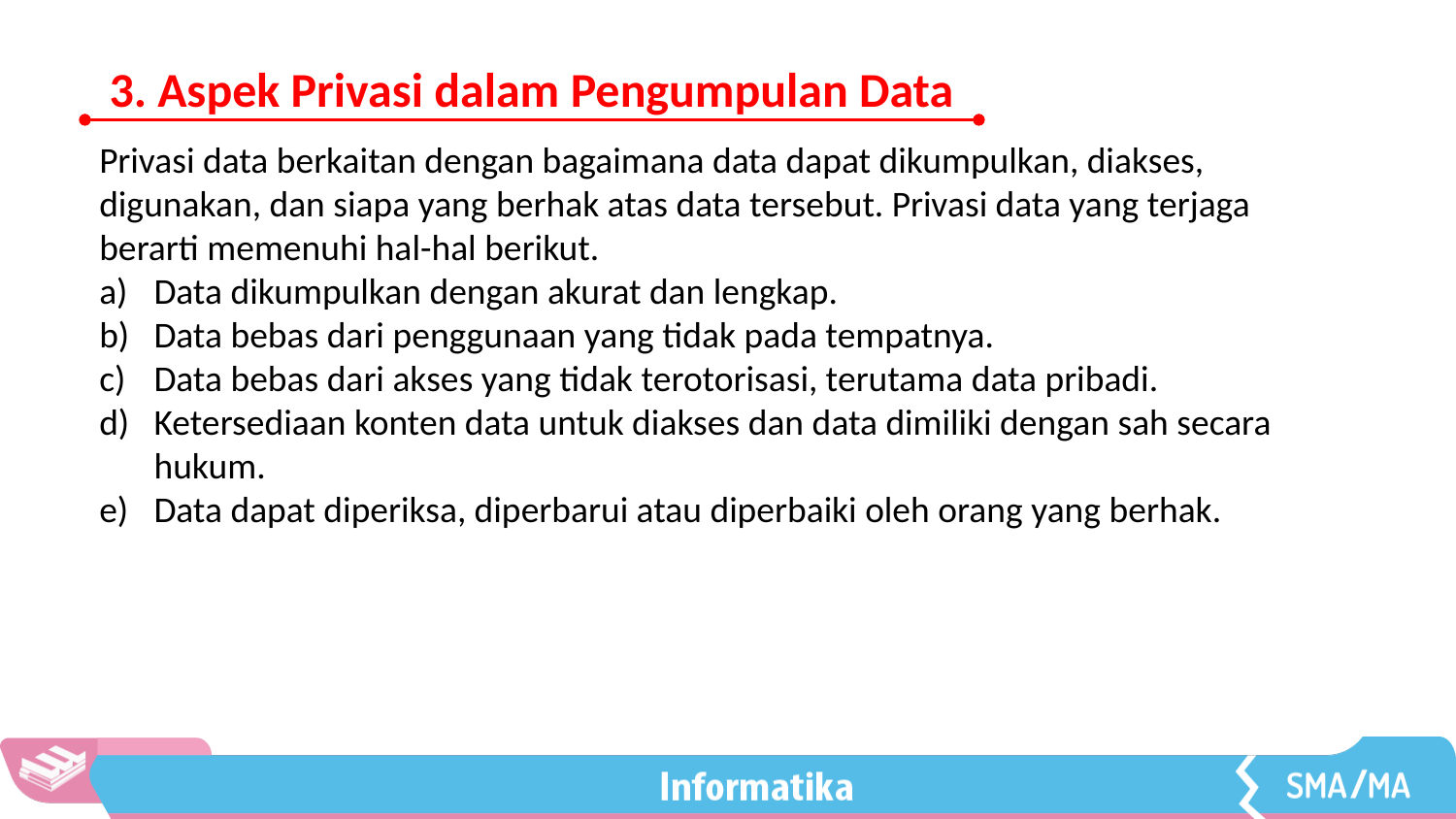

3. Aspek Privasi dalam Pengumpulan Data
Privasi data berkaitan dengan bagaimana data dapat dikumpulkan, diakses, digunakan, dan siapa yang berhak atas data tersebut. Privasi data yang terjaga berarti memenuhi hal-hal berikut.
Data dikumpulkan dengan akurat dan lengkap.
Data bebas dari penggunaan yang tidak pada tempatnya.
Data bebas dari akses yang tidak terotorisasi, terutama data pribadi.
Ketersediaan konten data untuk diakses dan data dimiliki dengan sah secara hukum.
Data dapat diperiksa, diperbarui atau diperbaiki oleh orang yang berhak.